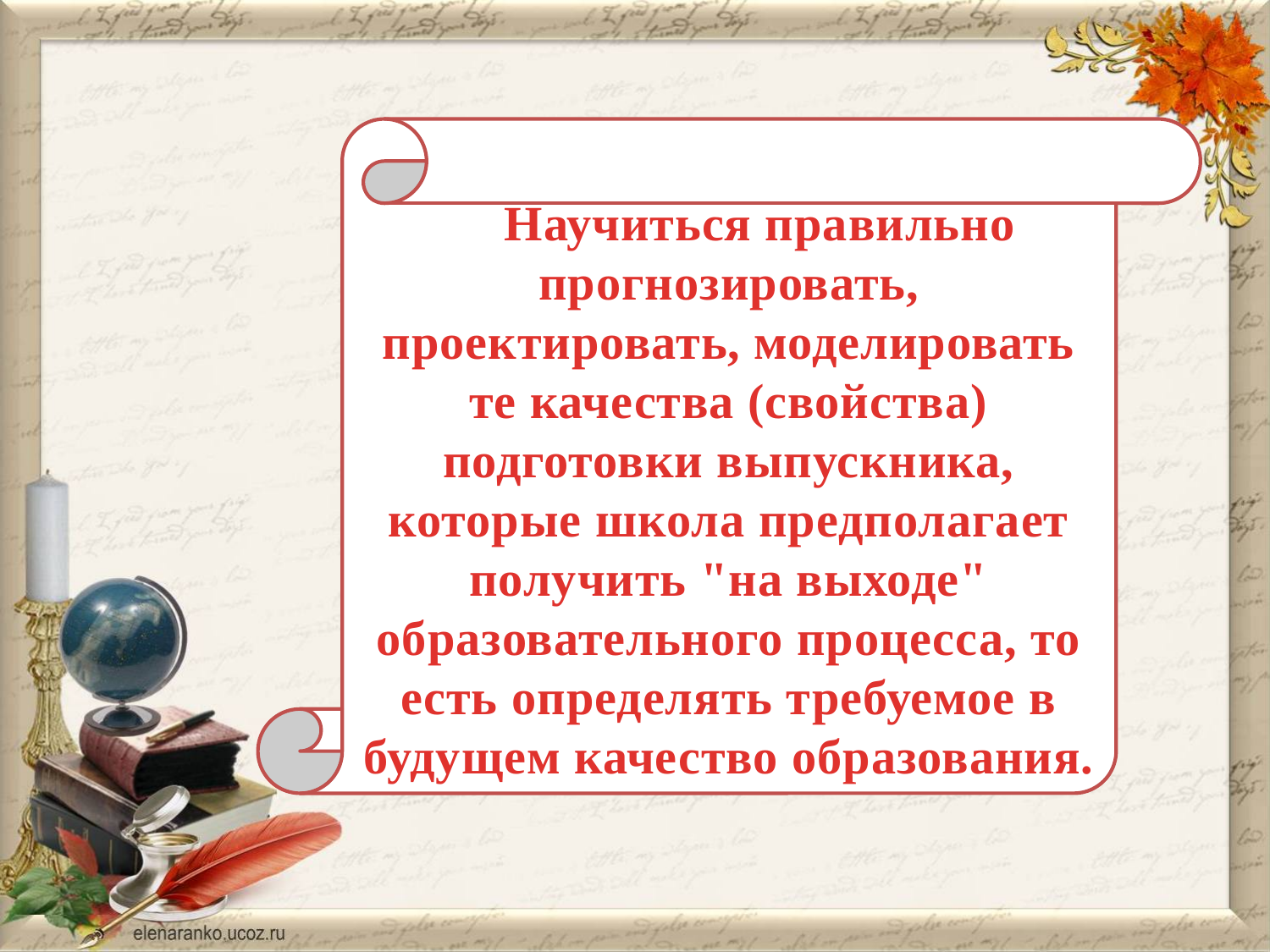

#

Научиться правильно прогнозировать, проектировать, моделировать те качества (свойства) подготовки выпускника, которые школа предполагает получить "на выходе" образовательного процесса, то есть определять требуемое в будущем качество образования.